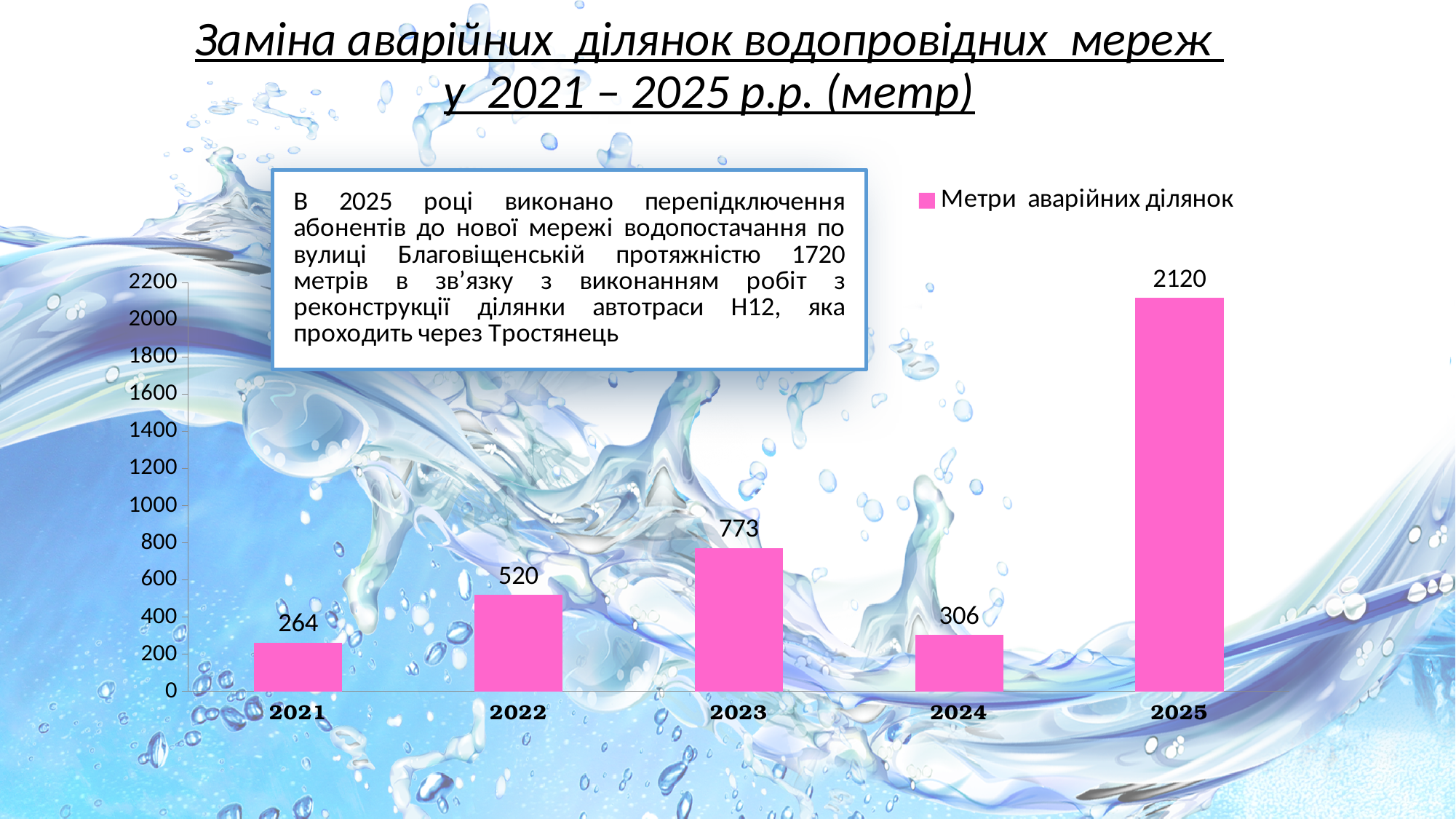

# Заміна аварійних  ділянок водопровідних  мереж у  2021 – 2025 р.р. (метр)

### Chart

| Category | Метри  аварійних ділянок |
|---|---|
| 2021 | 264.0 |
| 2022 | 520.0 |
| 2023 | 773.0 |
| 2024 | 306.0 |
| 2025 | 2120.0 |